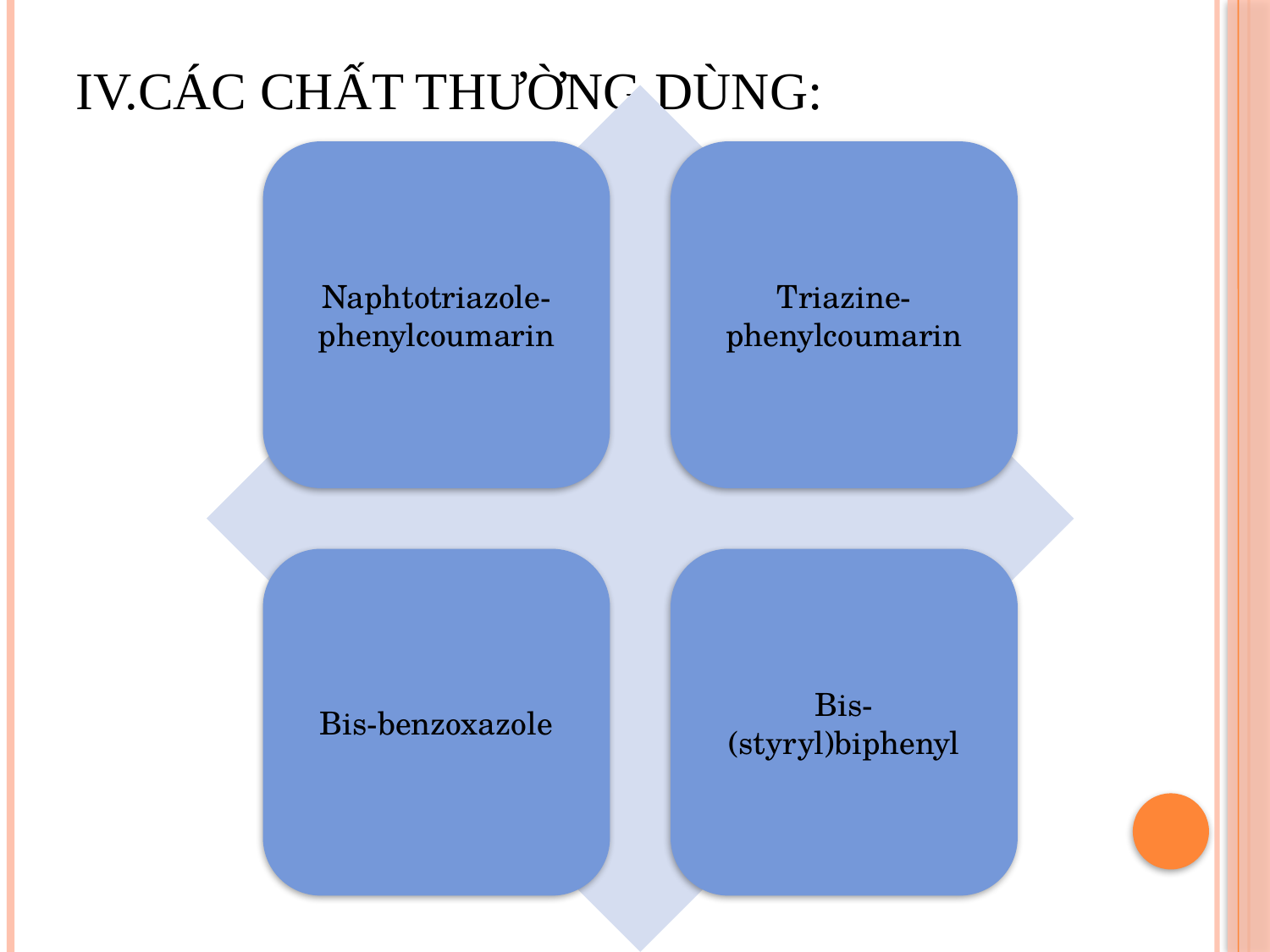

# IV.Các chất thường dùng:
Naphtotriazole-phenylcoumarin
Bis-(styryl)biphenyl
Bis-benzoxazole
Triazine-phenylcoumarin